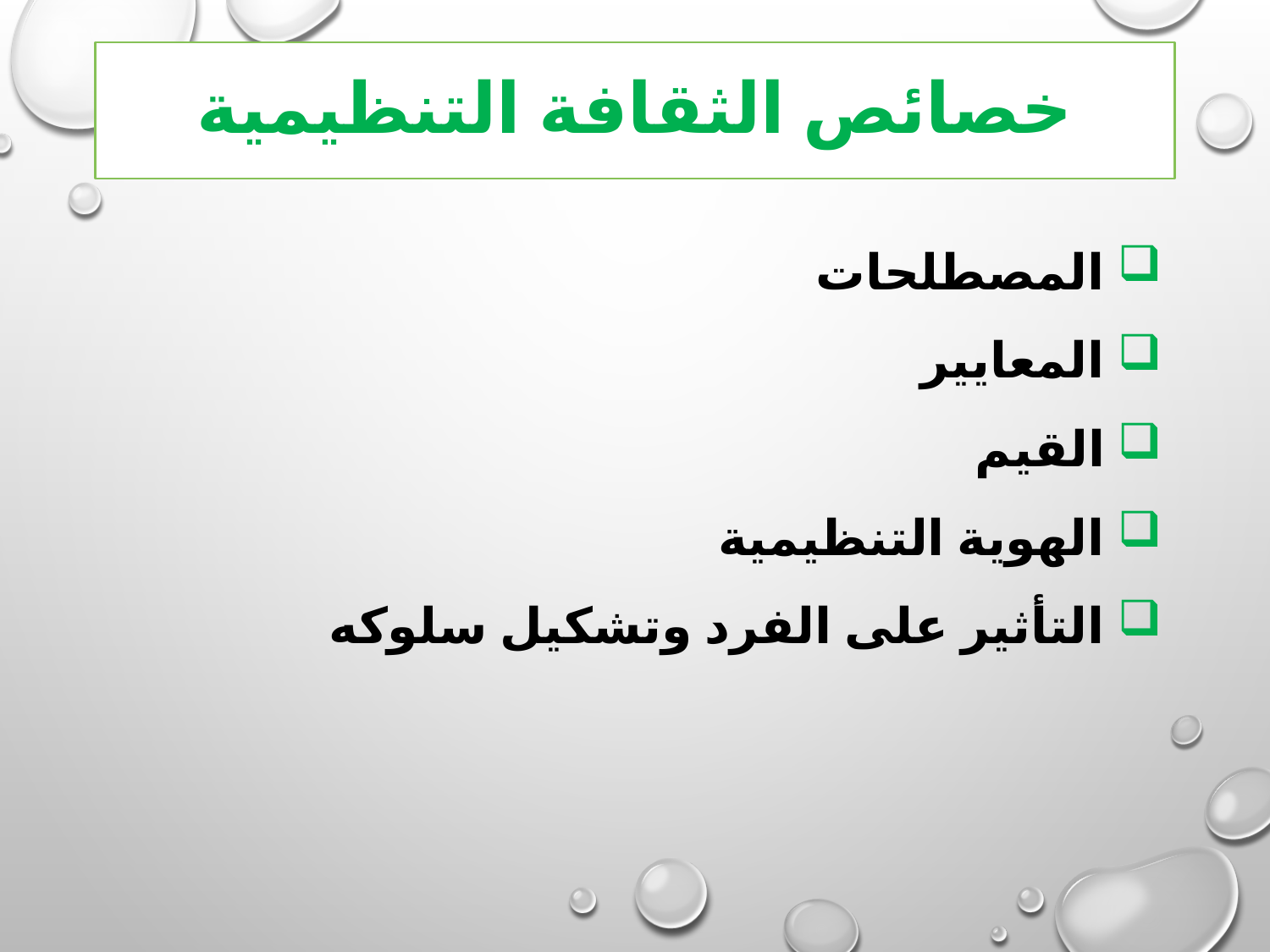

# خصائص الثقافة التنظيمية
 المصطلحات
 المعايير
 القيم
 الهوية التنظيمية
 التأثير على الفرد وتشكيل سلوكه